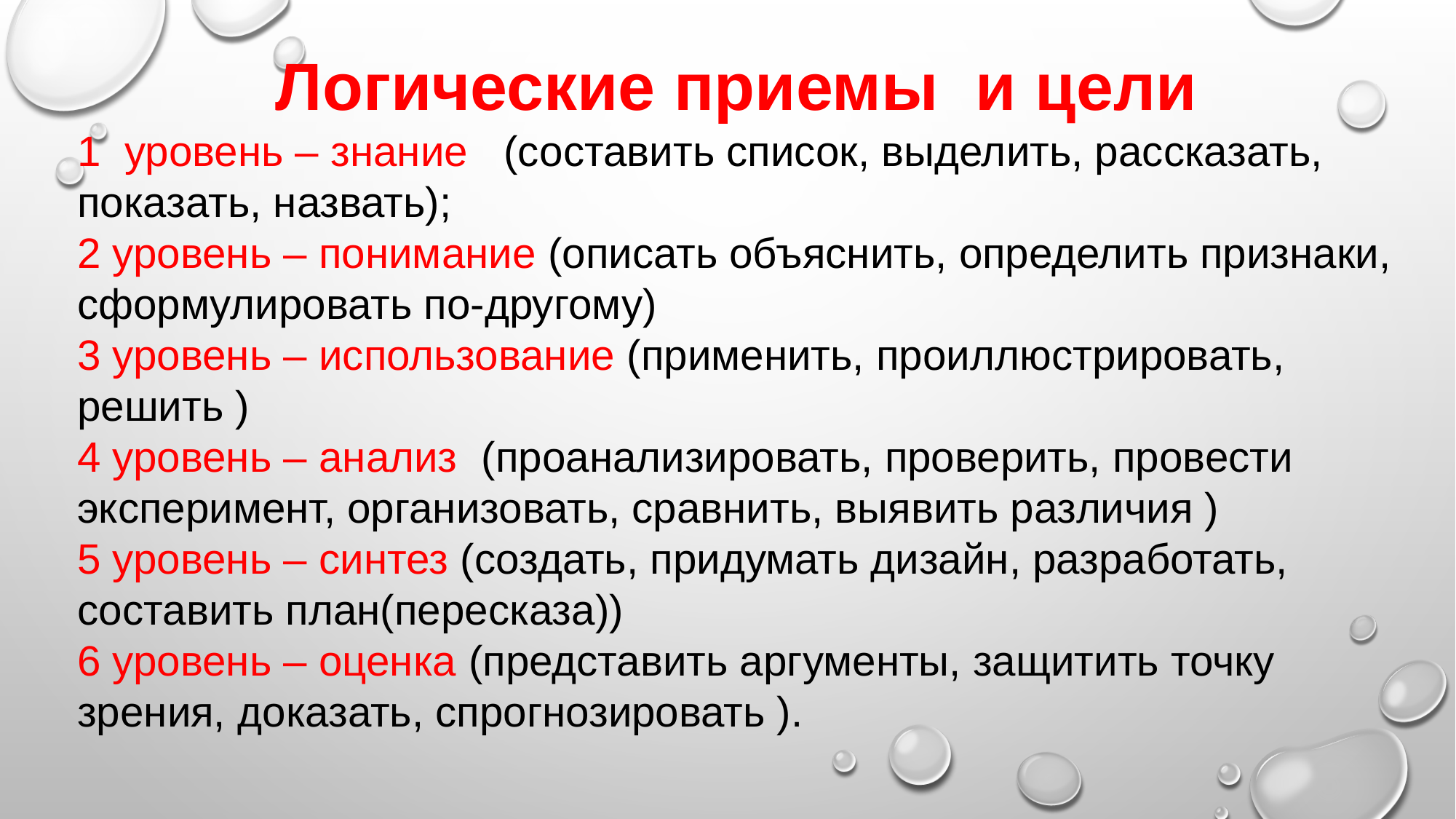

Логические приемы  и цели
1  уровень – знание   (составить список, выделить, рассказать, показать, назвать); 
2 уровень – понимание (описать объяснить, определить признаки, сформулировать по-другому) 
3 уровень – использование (применить, проиллюстрировать, решить )
4 уровень – анализ  (проанализировать, проверить, провести эксперимент, организовать, сравнить, выявить различия )
5 уровень – синтез (создать, придумать дизайн, разработать, составить план(пересказа)) 
6 уровень – оценка (представить аргументы, защитить точку зрения, доказать, спрогнозировать ).